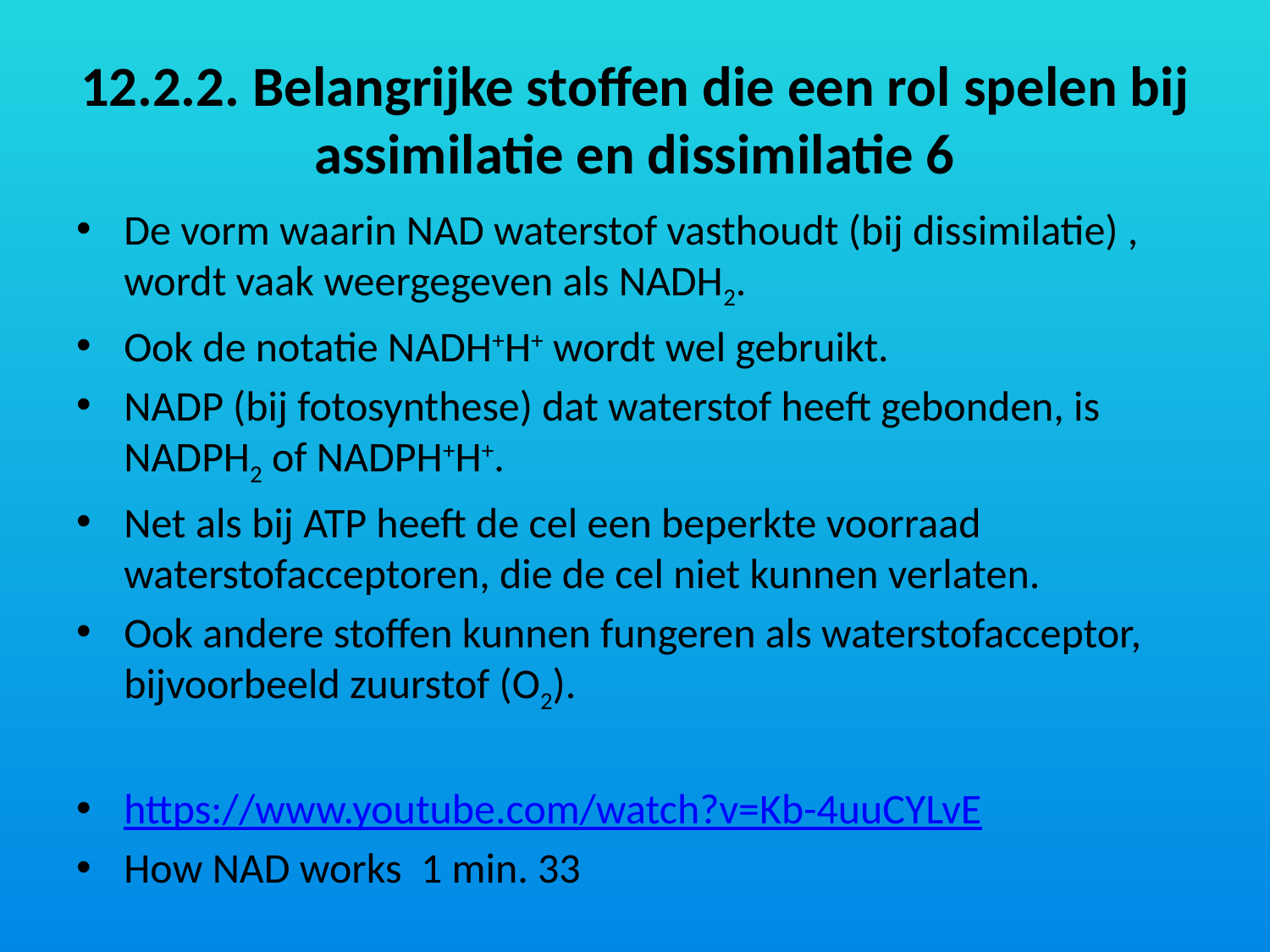

# 12.2.2. Belangrijke stoffen die een rol spelen bij assimilatie en dissimilatie 6
De vorm waarin NAD waterstof vasthoudt (bij dissimilatie) , wordt vaak weergegeven als NADH2.
Ook de notatie NADH+H+ wordt wel gebruikt.
NADP (bij fotosynthese) dat waterstof heeft gebonden, is NADPH2 of NADPH+H+.
Net als bij ATP heeft de cel een beperkte voorraad waterstofacceptoren, die de cel niet kunnen verlaten.
Ook andere stoffen kunnen fungeren als waterstofacceptor, bijvoorbeeld zuurstof (O2).

https://www.youtube.com/watch?v=Kb-4uuCYLvE
How NAD works  1 min. 33